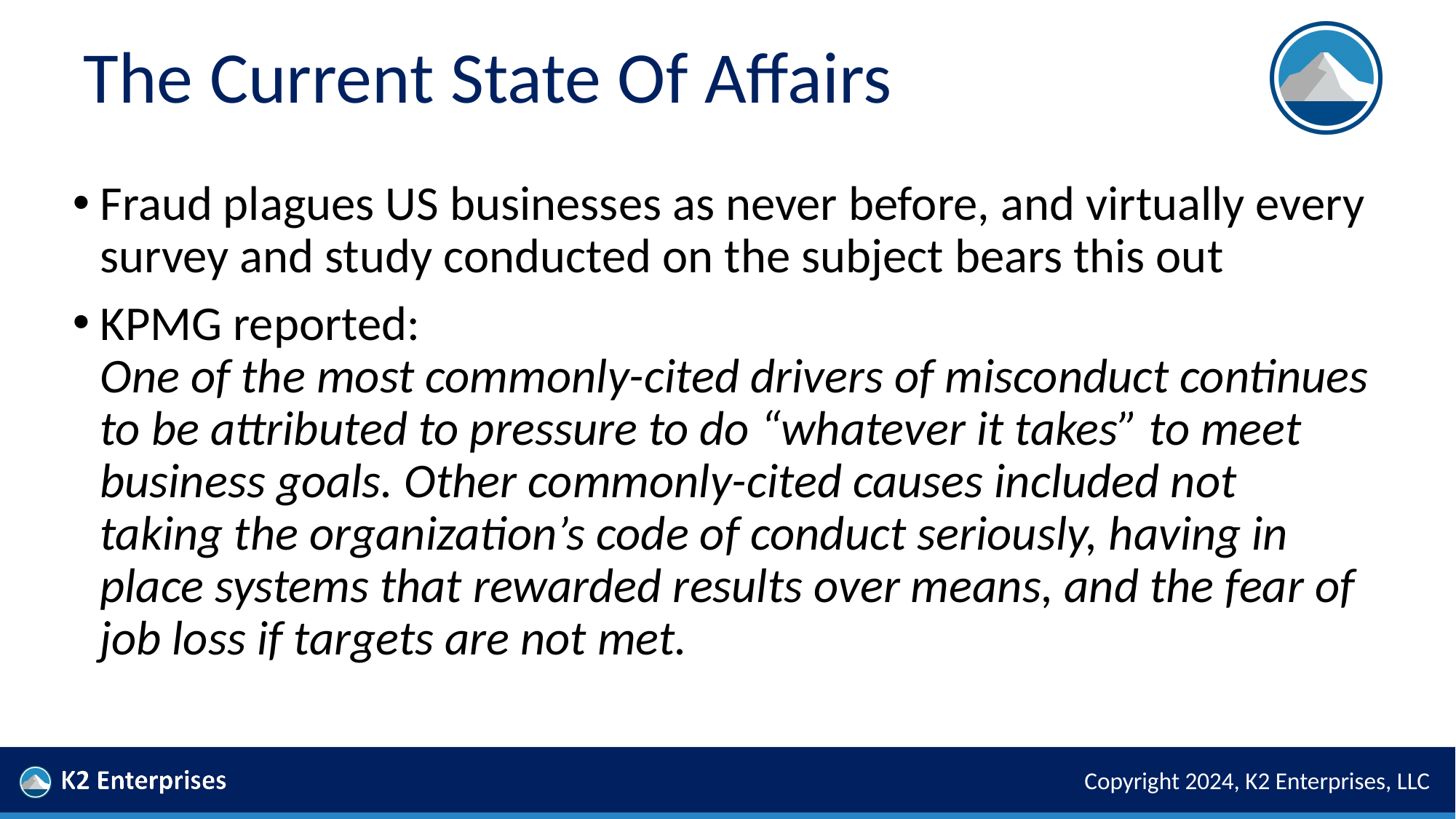

# The Current State Of Affairs
Fraud plagues US businesses as never before, and virtually every survey and study conducted on the subject bears this out
KPMG reported:
One of the most commonly-cited drivers of misconduct continues to be attributed to pressure to do “whatever it takes” to meet business goals. Other commonly-cited causes included not taking the organization’s code of conduct seriously, having in place systems that rewarded results over means, and the fear of job loss if targets are not met.